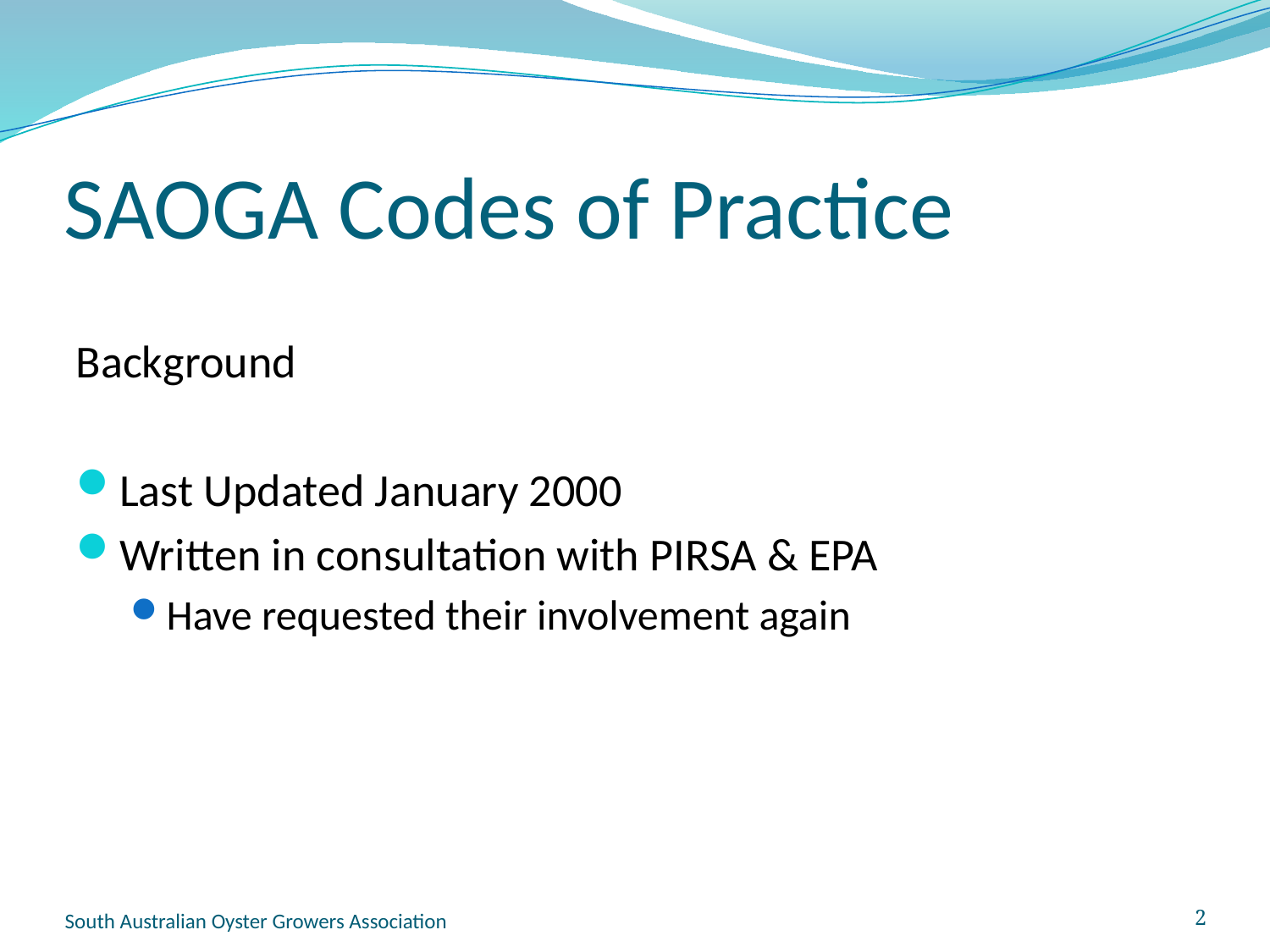

# SAOGA Codes of Practice
Background

Last Updated January 2000
Written in consultation with PIRSA & EPA
Have requested their involvement again

South Australian Oyster Growers Association
2